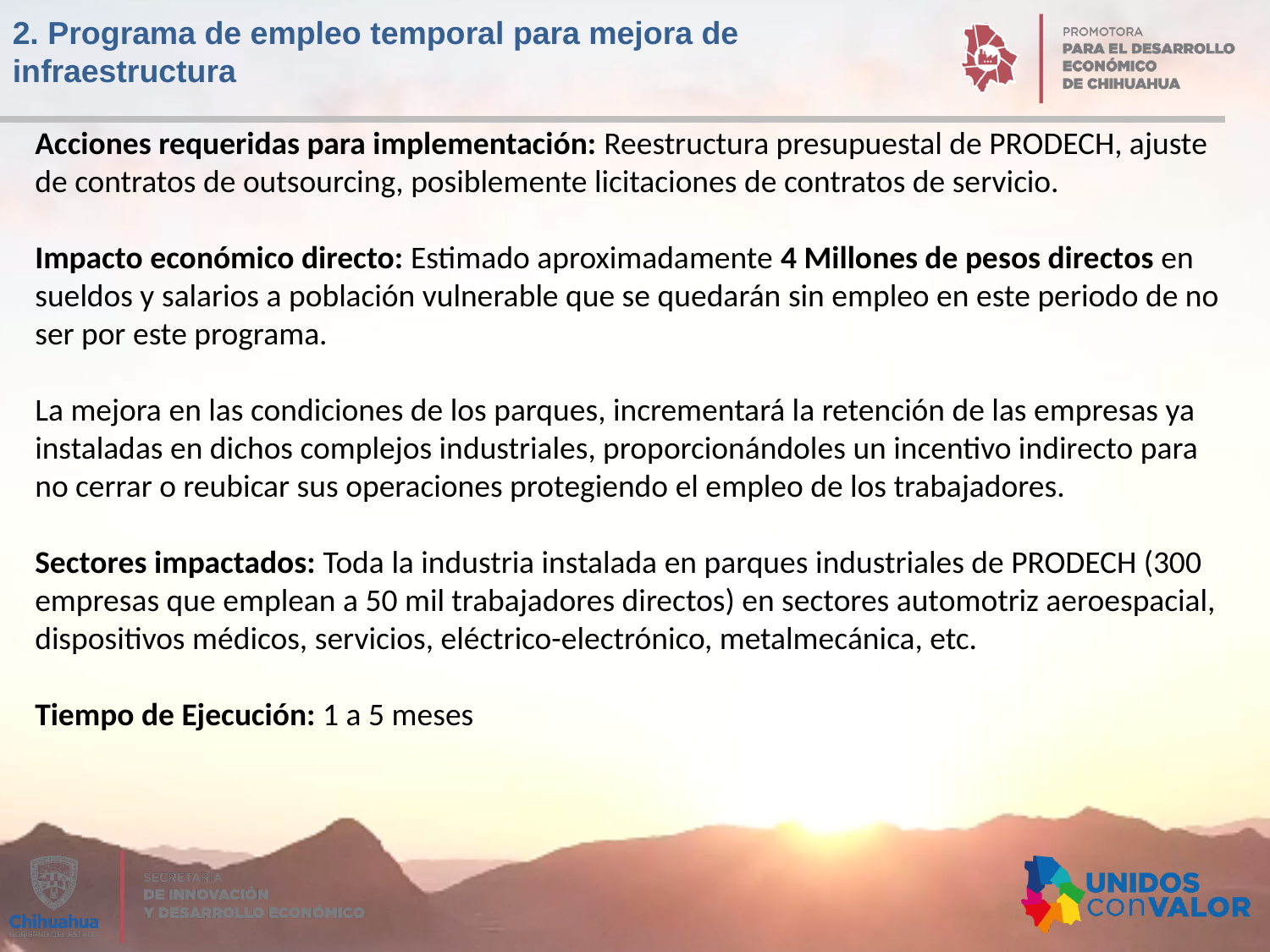

2. Programa de empleo temporal para mejora de infraestructura

Acciones requeridas para implementación: Reestructura presupuestal de PRODECH, ajuste de contratos de outsourcing, posiblemente licitaciones de contratos de servicio.

Impacto económico directo: Estimado aproximadamente 4 Millones de pesos directos en sueldos y salarios a población vulnerable que se quedarán sin empleo en este periodo de no ser por este programa.

La mejora en las condiciones de los parques, incrementará la retención de las empresas ya instaladas en dichos complejos industriales, proporcionándoles un incentivo indirecto para no cerrar o reubicar sus operaciones protegiendo el empleo de los trabajadores.

Sectores impactados: Toda la industria instalada en parques industriales de PRODECH (300 empresas que emplean a 50 mil trabajadores directos) en sectores automotriz aeroespacial, dispositivos médicos, servicios, eléctrico-electrónico, metalmecánica, etc.

Tiempo de Ejecución: 1 a 5 meses